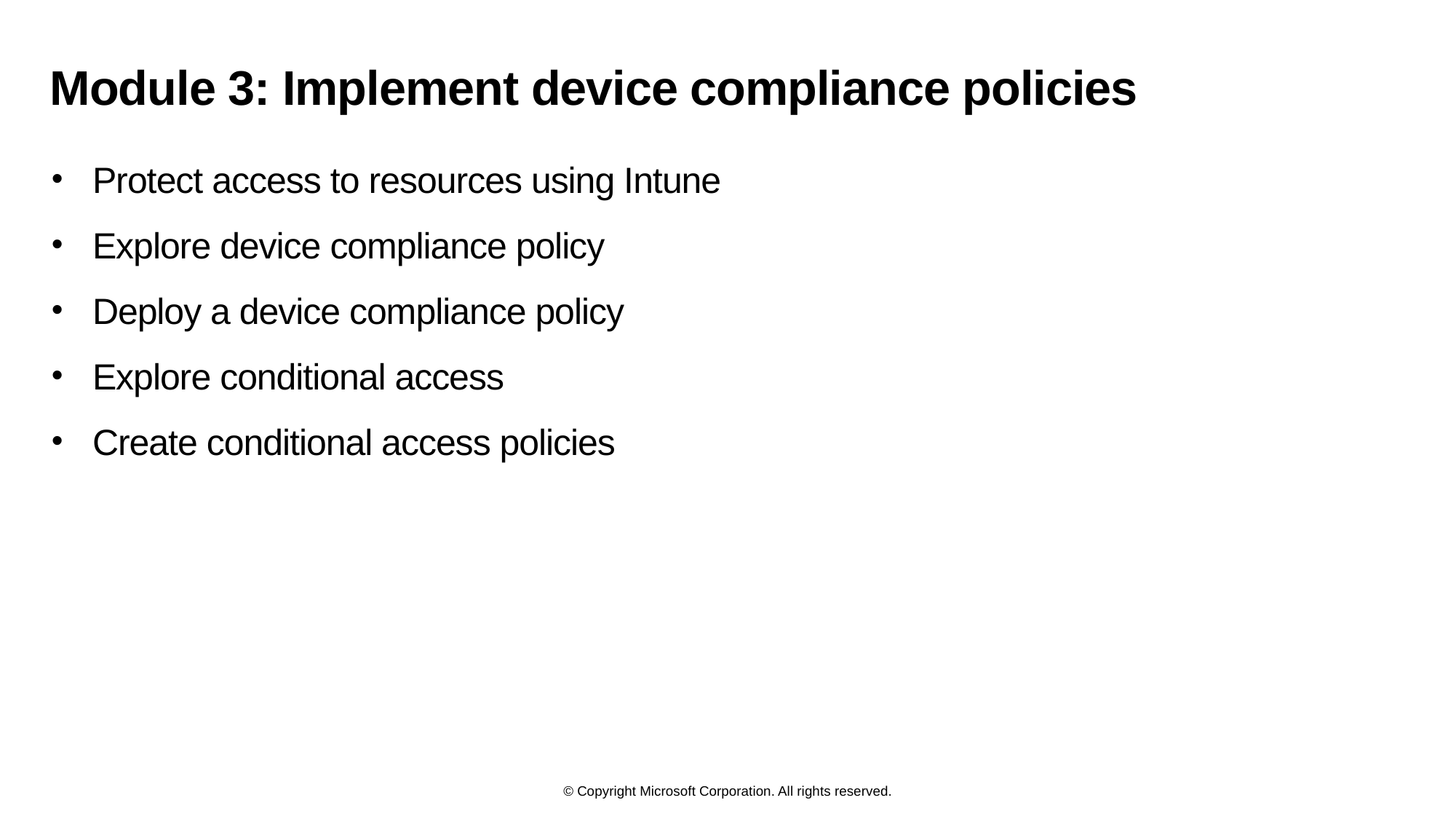

# Module 3: Implement device compliance policies
Protect access to resources using Intune
Explore device compliance policy
Deploy a device compliance policy
Explore conditional access
Create conditional access policies